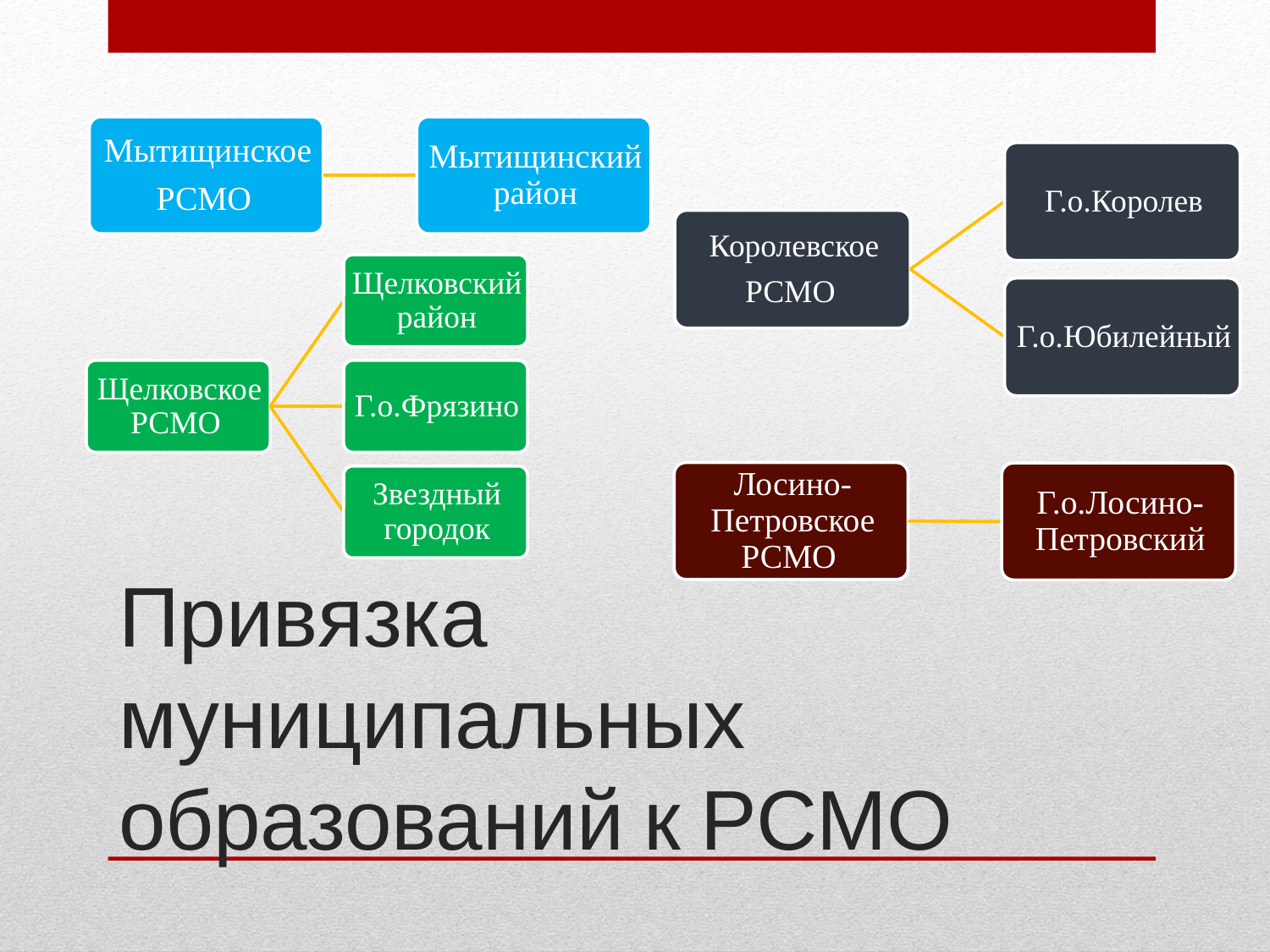

Мытищинское
РСМО

Мытищинский район
Королевское
РСМО

Г.о.Королев

Г.о.Юбилейный
Щелковское РСМО

Щелковский район

Г.о.Фрязино

Звездный городок
Лосино-Петровское РСМО

Г.о.Лосино-Петровский
# Привязка муниципальных образований к РСМО